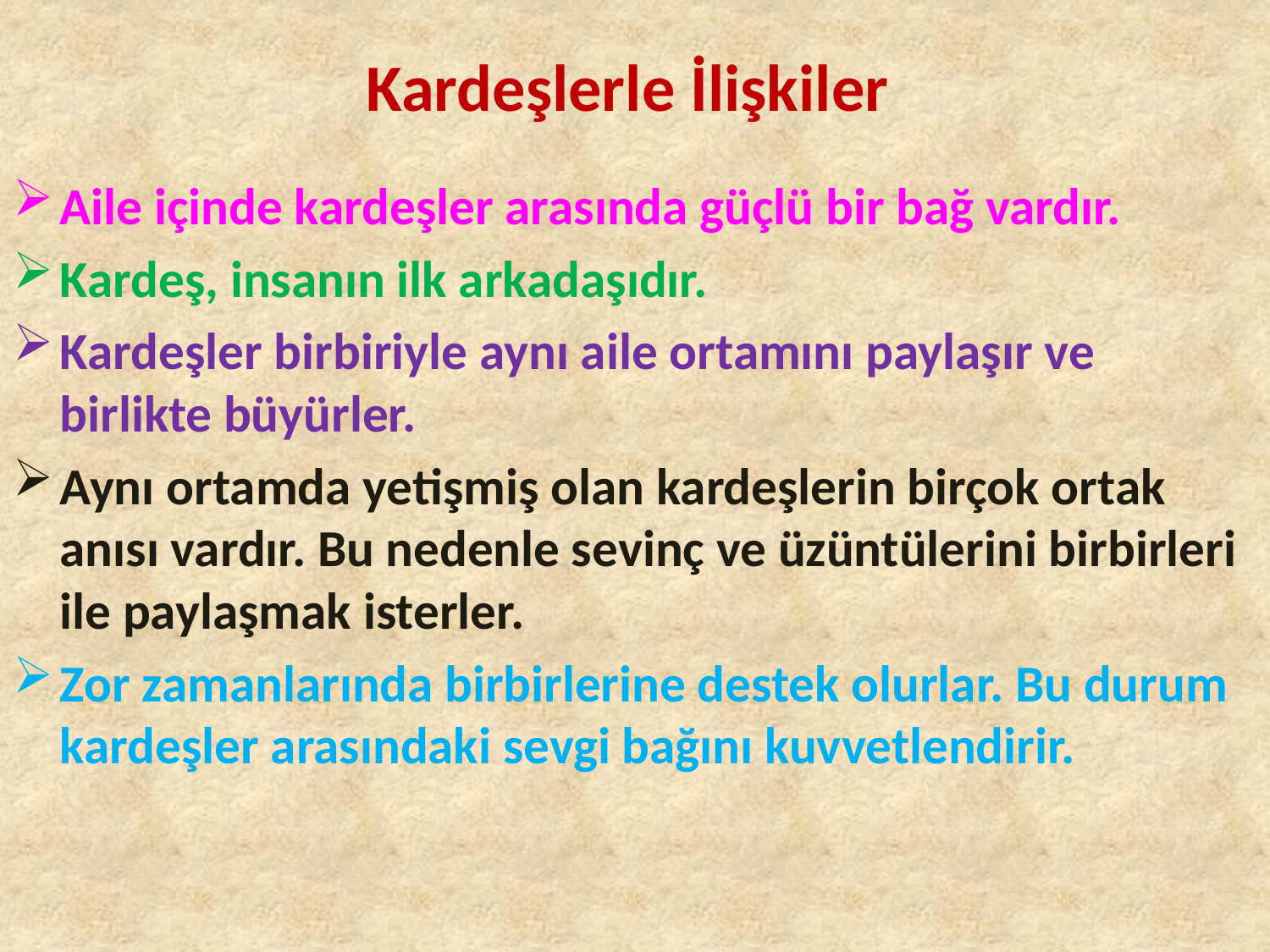

# Kardeşlerle İlişkiler
Aile içinde kardeşler arasında güçlü bir bağ vardır.
Kardeş, insanın ilk arkadaşıdır.
Kardeşler birbiriyle aynı aile ortamını paylaşır ve birlikte büyürler.
Aynı ortamda yetişmiş olan kardeşlerin birçok ortak anısı vardır. Bu nedenle sevinç ve üzüntülerini birbirleri ile paylaşmak isterler.
Zor zamanlarında birbirlerine destek olurlar. Bu durum kardeşler arasındaki sevgi bağını kuvvetlendirir.